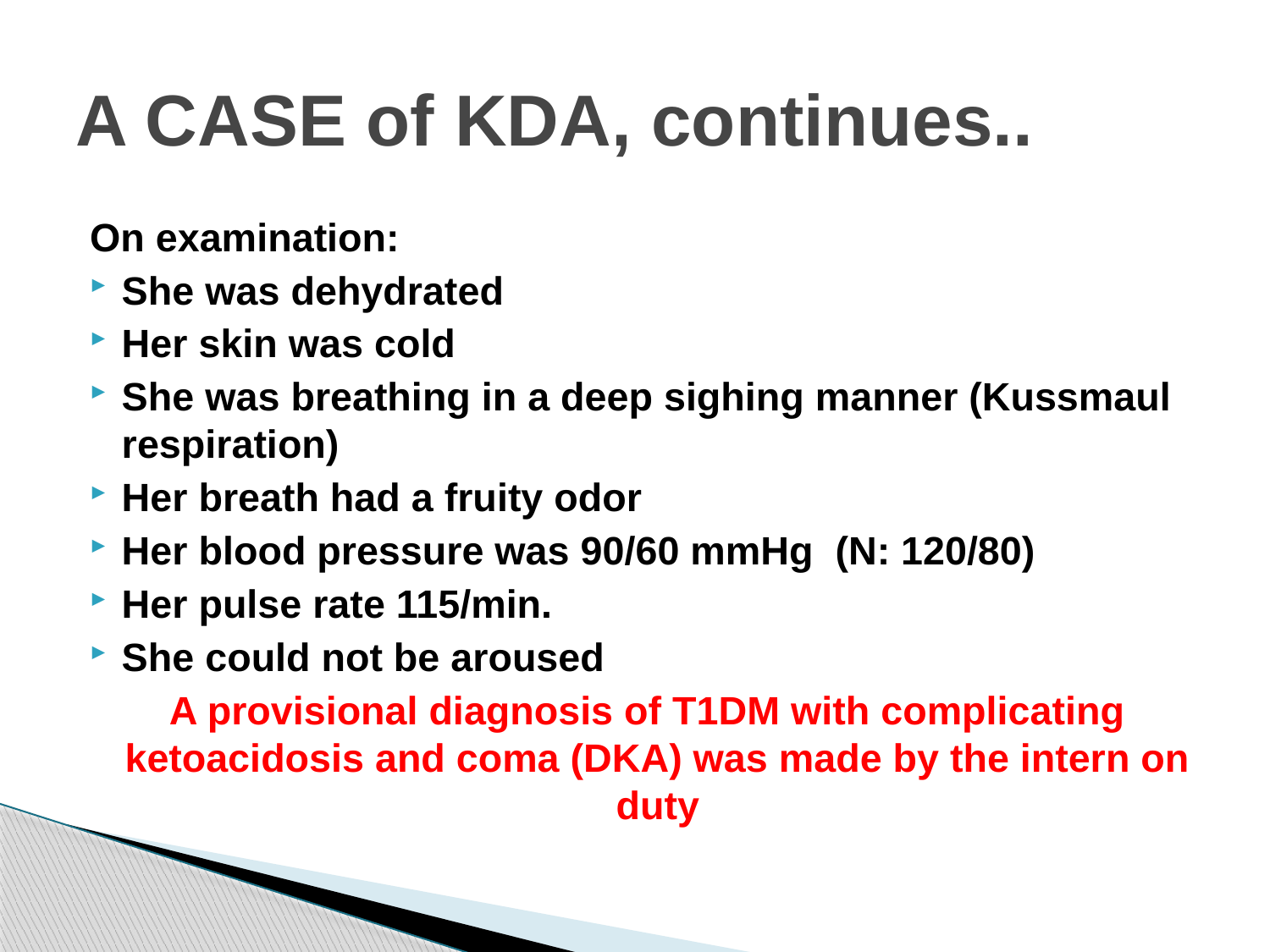

# A CASE of KDA, continues..
On examination:
She was dehydrated
Her skin was cold
She was breathing in a deep sighing manner (Kussmaul respiration)
Her breath had a fruity odor
Her blood pressure was 90/60 mmHg  (N: 120/80)
Her pulse rate 115/min.
She could not be aroused
 A provisional diagnosis of T1DM with complicating ketoacidosis and coma (DKA) was made by the intern on duty